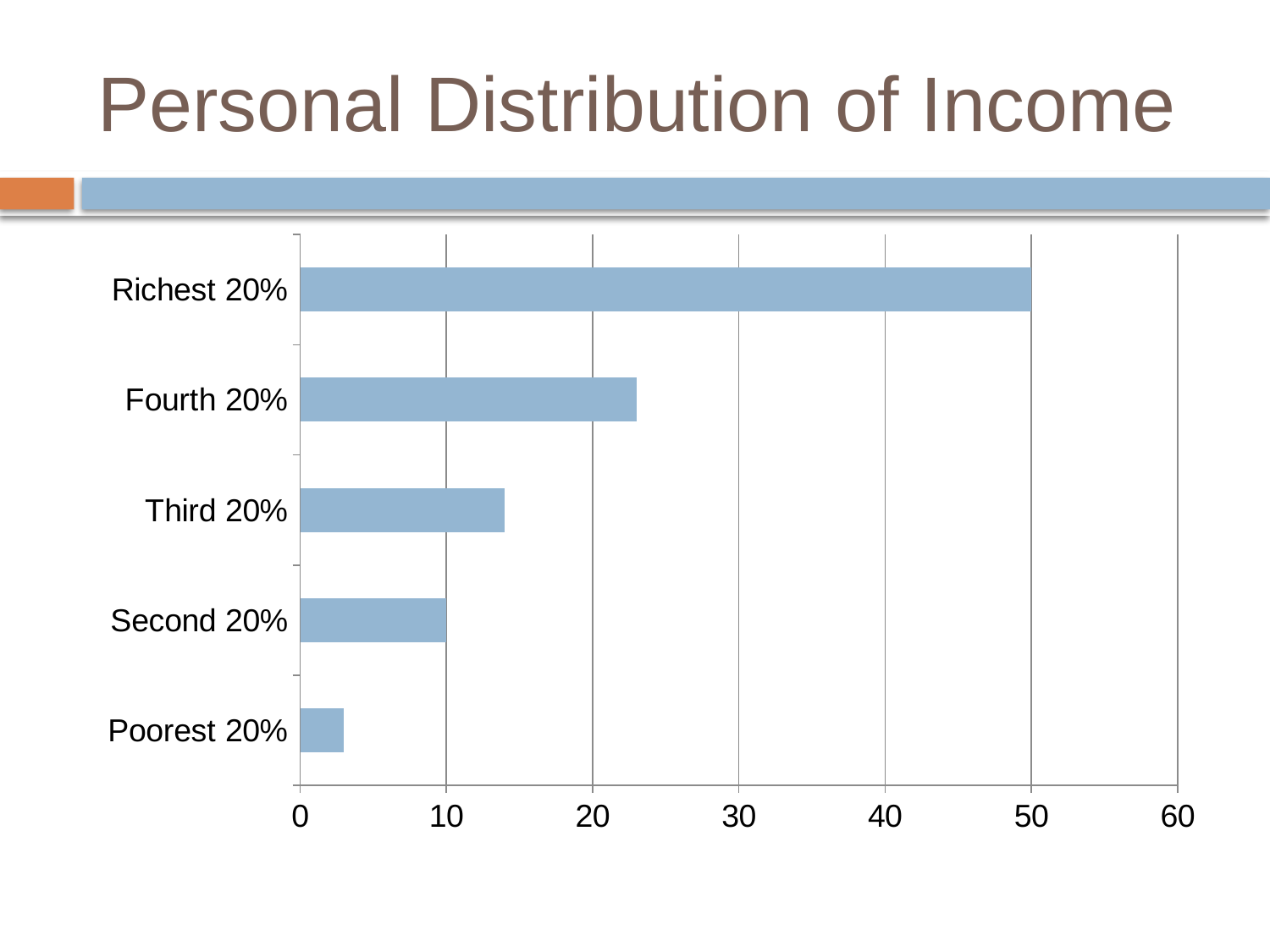

# Personal Distribution of Income

### Chart

| Category | Column3 | Column1 | Column2 |
|---|---|---|---|
| Poorest 20% | 3.0 | 0.0 | 0.0 |
| Second 20% | 10.0 | 0.0 | 0.0 |
| Third 20% | 14.0 | 0.0 | 0.0 |
| Fourth 20% | 23.0 | 0.0 | 0.0 |
| Richest 20% | 50.0 | 0.0 | 0.0 |